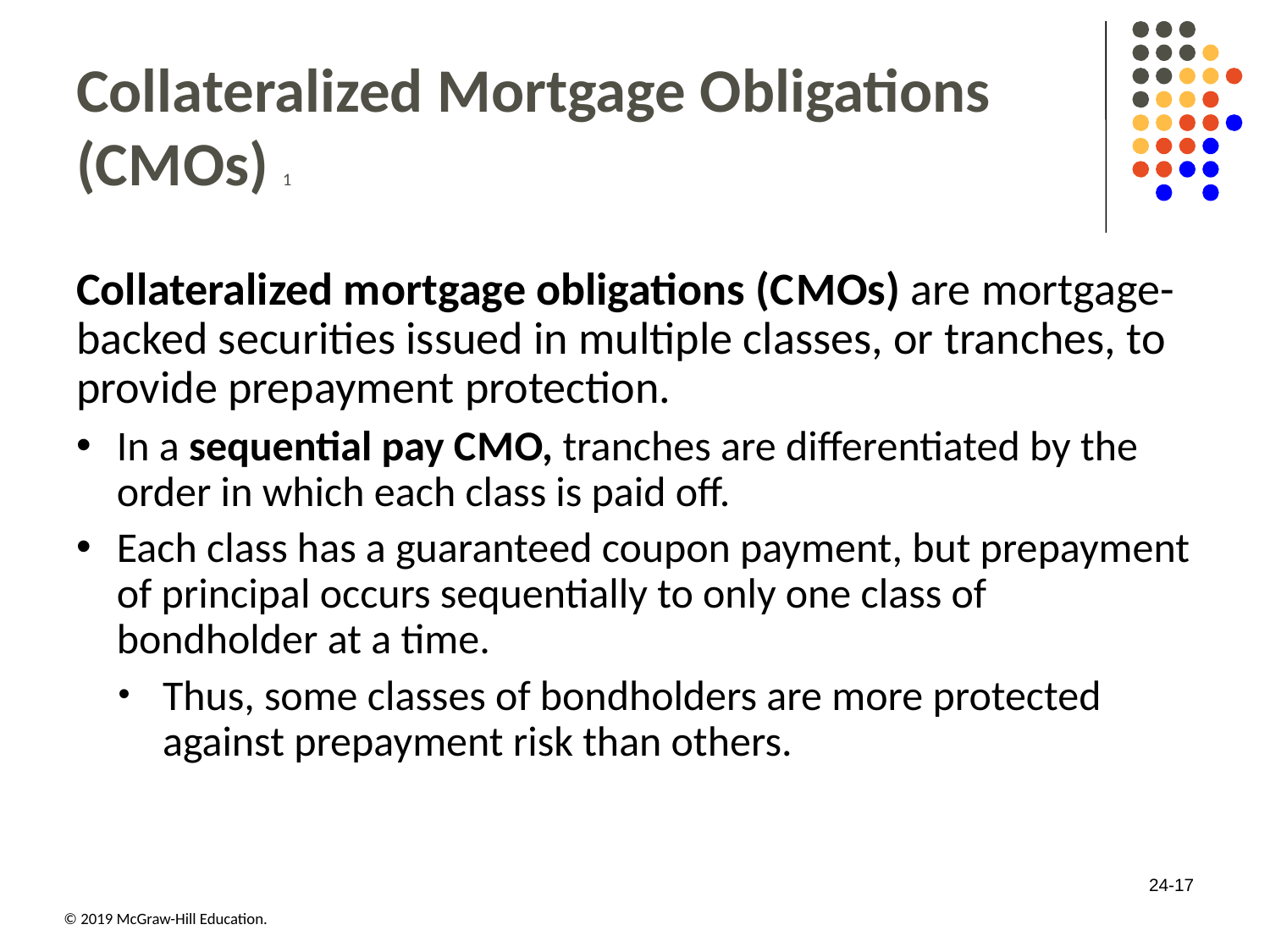

# Collateralized Mortgage Obligations (C M Os) 1
Collateralized mortgage obligations (C M Os) are mortgage-backed securities issued in multiple classes, or tranches, to provide prepayment protection.
In a sequential pay C M O, tranches are differentiated by the order in which each class is paid off.
Each class has a guaranteed coupon payment, but prepayment of principal occurs sequentially to only one class of bondholder at a time.
Thus, some classes of bondholders are more protected against prepayment risk than others.
24-17